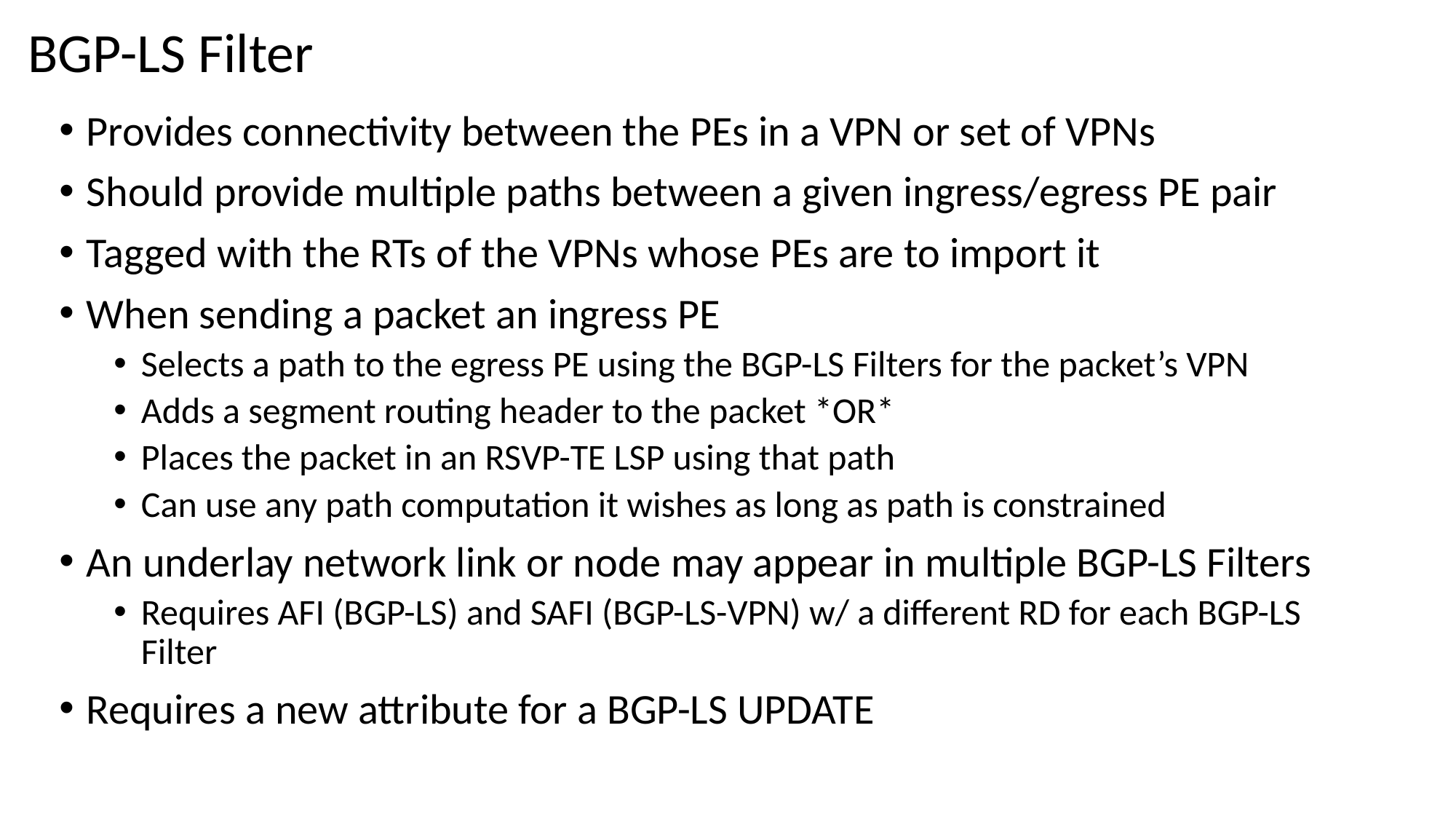

# BGP-LS Filter
Provides connectivity between the PEs in a VPN or set of VPNs
Should provide multiple paths between a given ingress/egress PE pair
Tagged with the RTs of the VPNs whose PEs are to import it
When sending a packet an ingress PE
Selects a path to the egress PE using the BGP-LS Filters for the packet’s VPN
Adds a segment routing header to the packet *OR*
Places the packet in an RSVP-TE LSP using that path
Can use any path computation it wishes as long as path is constrained
An underlay network link or node may appear in multiple BGP-LS Filters
Requires AFI (BGP-LS) and SAFI (BGP-LS-VPN) w/ a different RD for each BGP-LS Filter
Requires a new attribute for a BGP-LS UPDATE